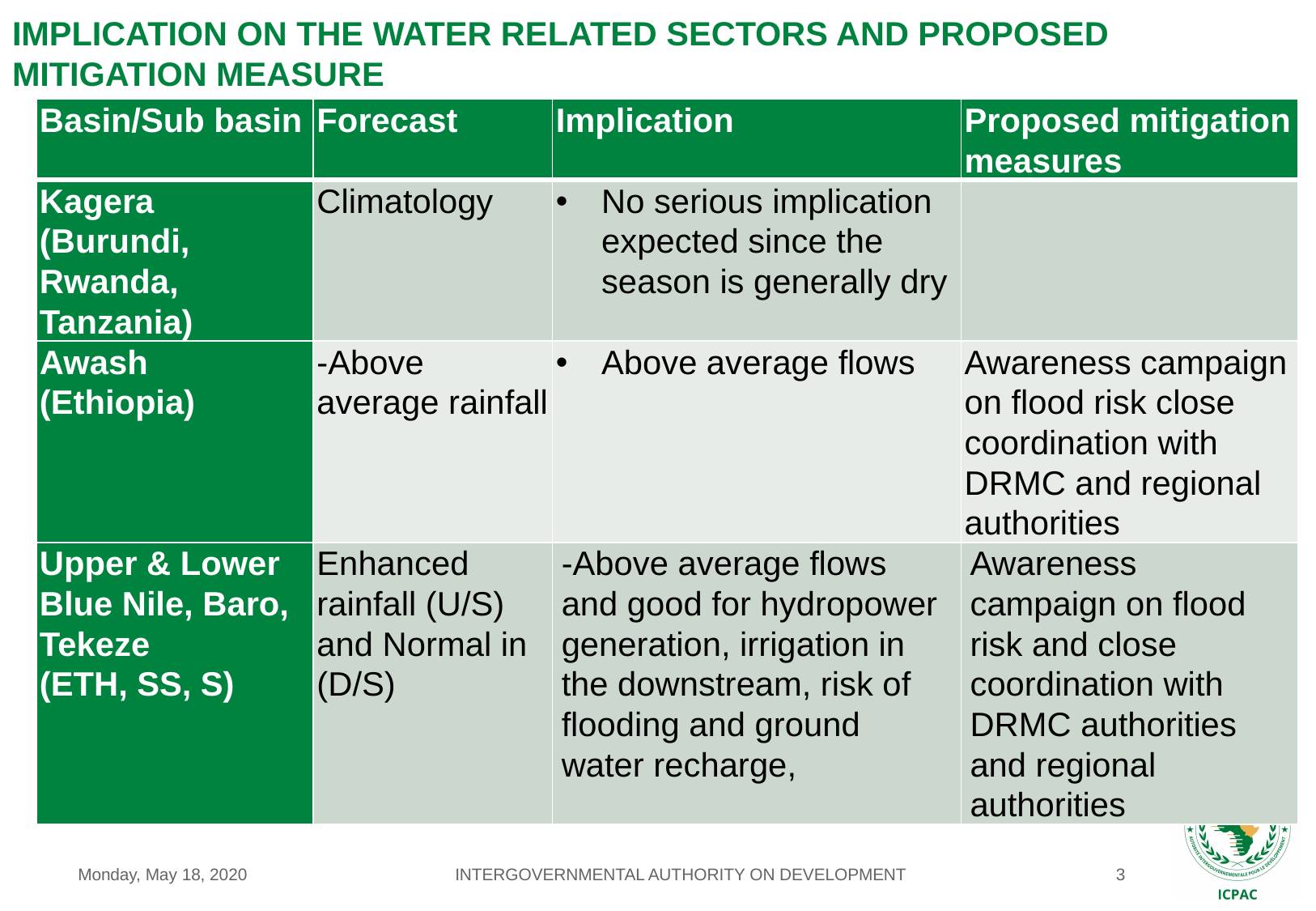

# Implication on the Water related Sectors and Proposed Mitigation Measure
| Basin/Sub basin | Forecast | Implication | Proposed mitigation measures |
| --- | --- | --- | --- |
| Kagera (Burundi, Rwanda, Tanzania) | Climatology | No serious implication expected since the season is generally dry |  |
| Awash (Ethiopia) | -Above average rainfall | Above average flows | Awareness campaign on flood risk close coordination with DRMC and regional authorities |
| Upper & Lower Blue Nile, Baro, Tekeze (ETH, SS, S) | Enhanced rainfall (U/S) and Normal in (D/S) | -Above average flows and good for hydropower generation, irrigation in the downstream, risk of flooding and ground water recharge, | Awareness campaign on flood risk and close coordination with DRMC authorities and regional authorities |
INTERGOVERNMENTAL AUTHORITY ON DEVELOPMENT
Monday, May 18, 2020
3